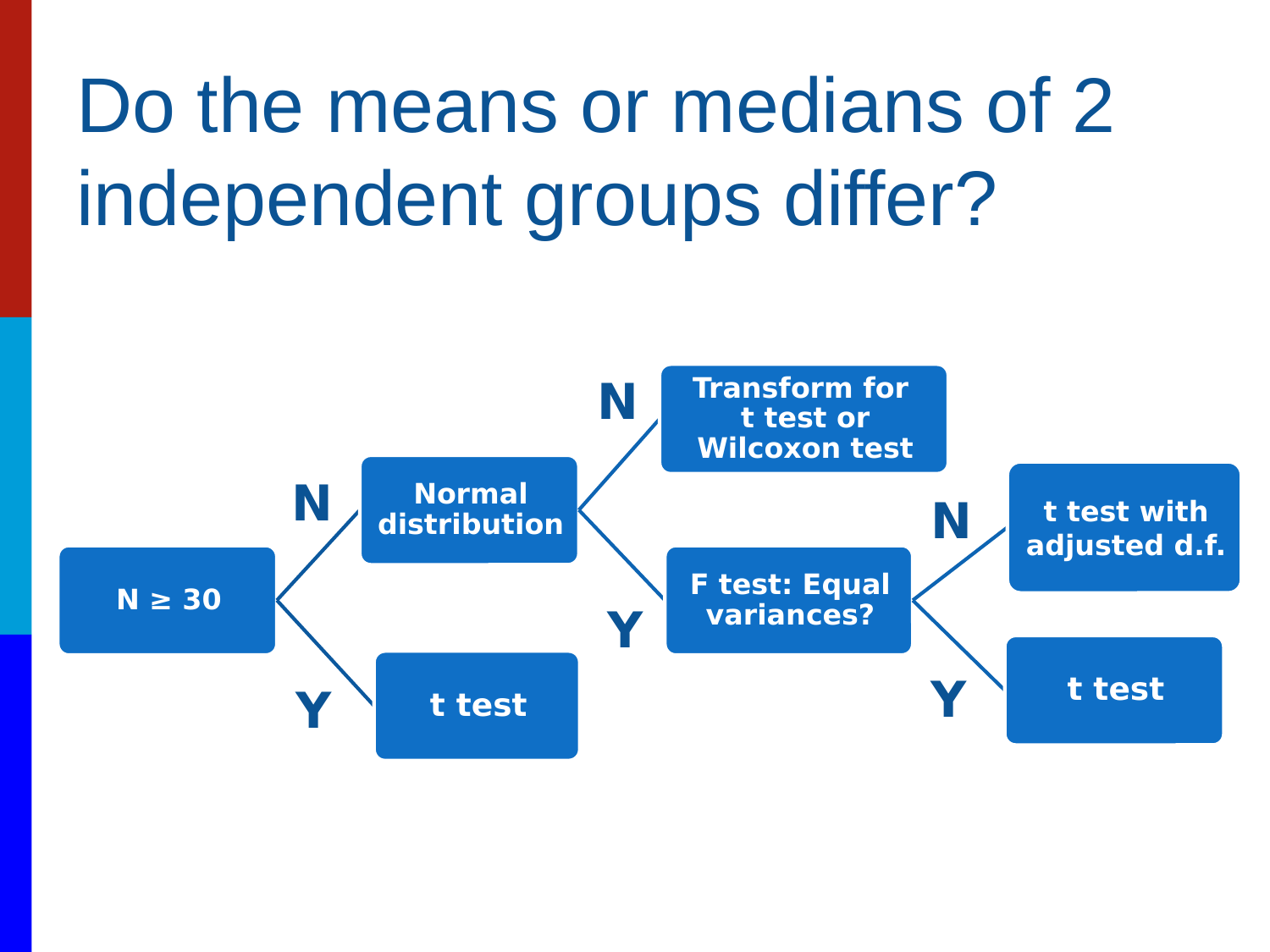

# Do the means or medians of 2 independent groups differ?
N ≥ 30

Normal distribution

Transform for
t test or
Wilcoxon test

F test: Equal variances?

t test with
adjusted d.f.

t test

t test
N
N
N
Y
Y
Y